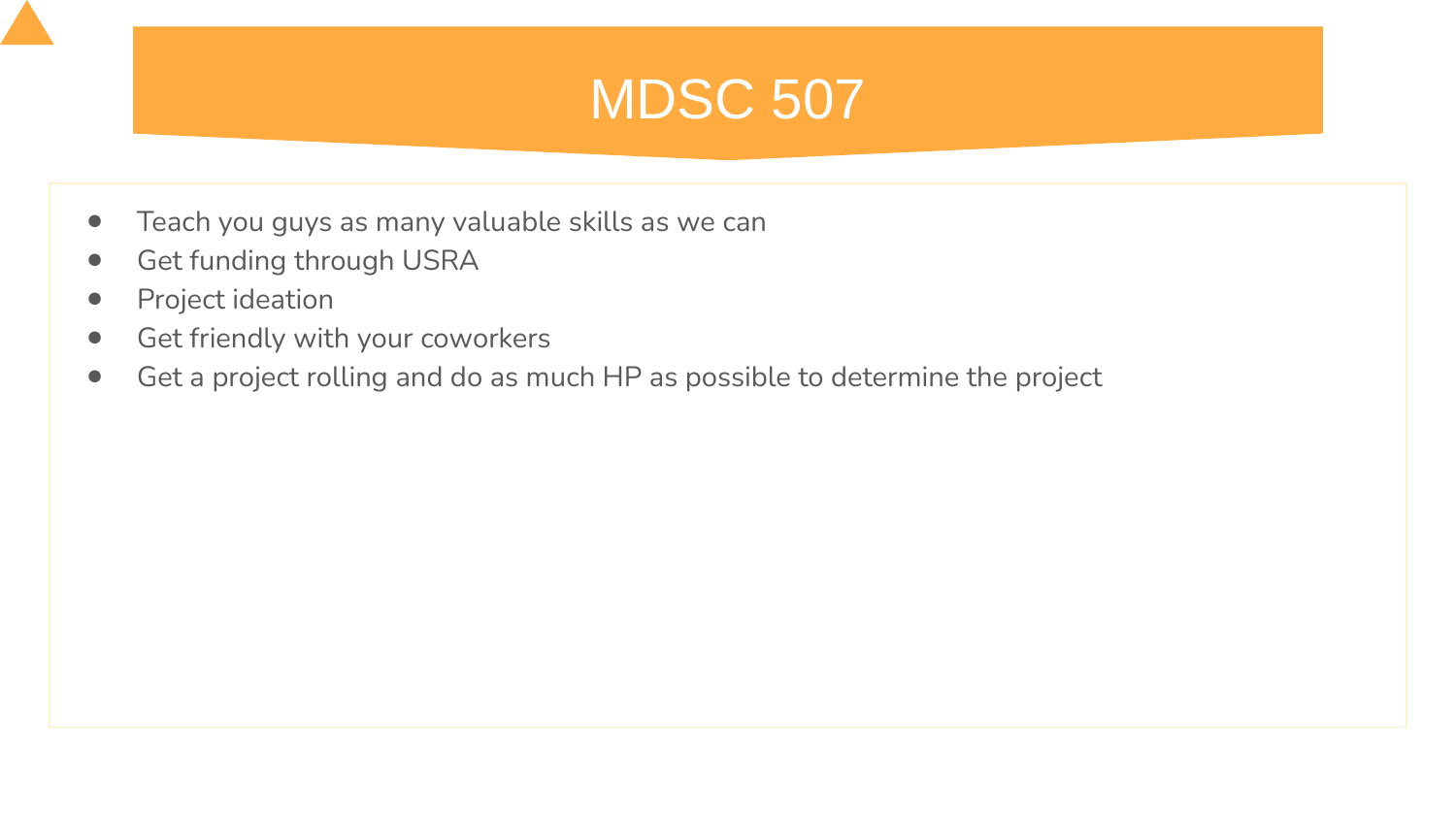

# MDSC 507
Teach you guys as many valuable skills as we can
Get funding through USRA
Project ideation
Get friendly with your coworkers
Get a project rolling and do as much HP as possible to determine the project